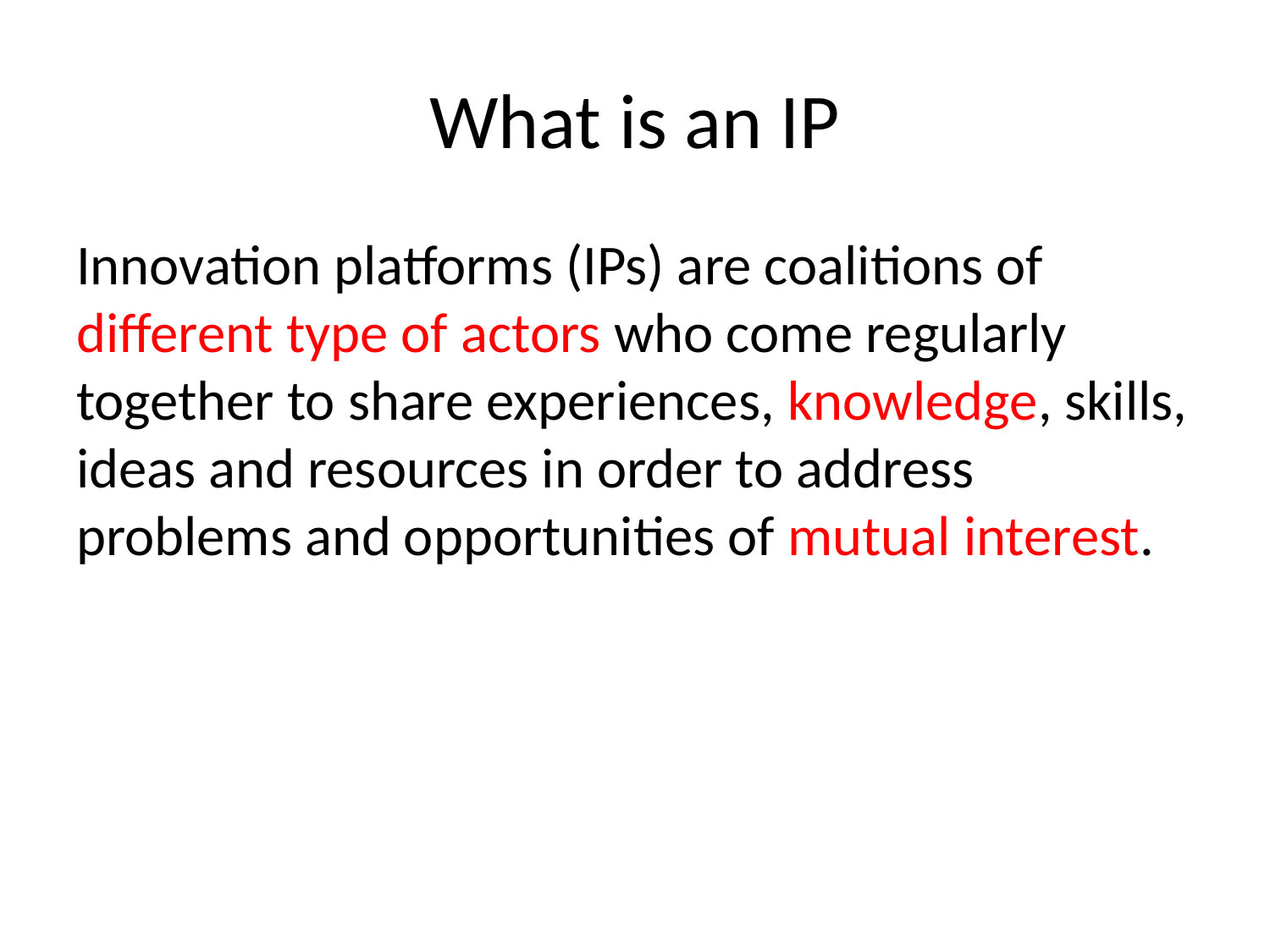

# What is an IP
Innovation platforms (IPs) are coalitions of different type of actors who come regularly together to share experiences, knowledge, skills, ideas and resources in order to address problems and opportunities of mutual interest.